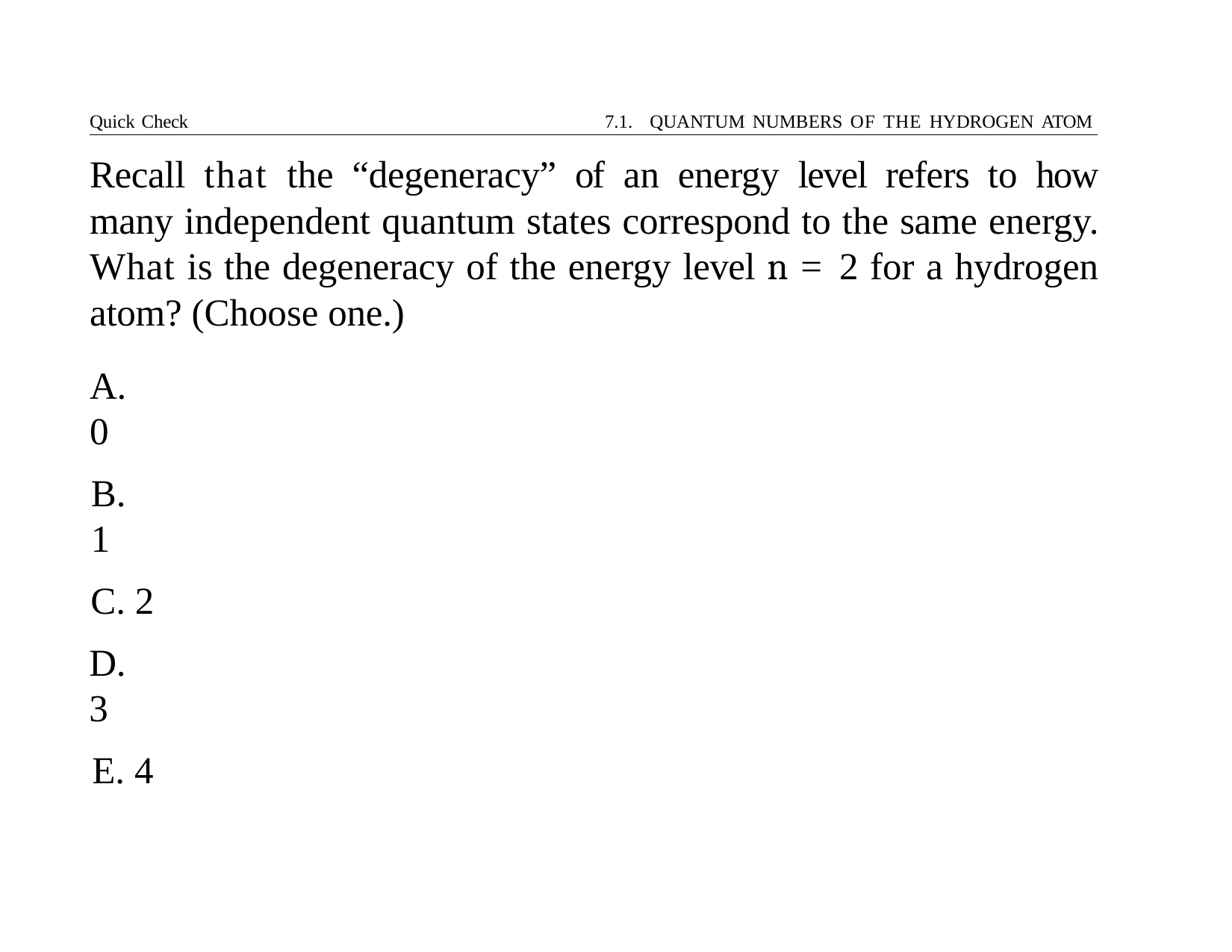

Quick Check	7.1.  QUANTUM NUMBERS OF THE HYDROGEN ATOM

# Recall that the “degeneracy” of an energy level refers to how many independent quantum states correspond to the same energy. What is the degeneracy of the energy level n = 2 for a hydrogen atom? (Choose one.)
A. 0
B. 1
C. 2
D. 3
E. 4